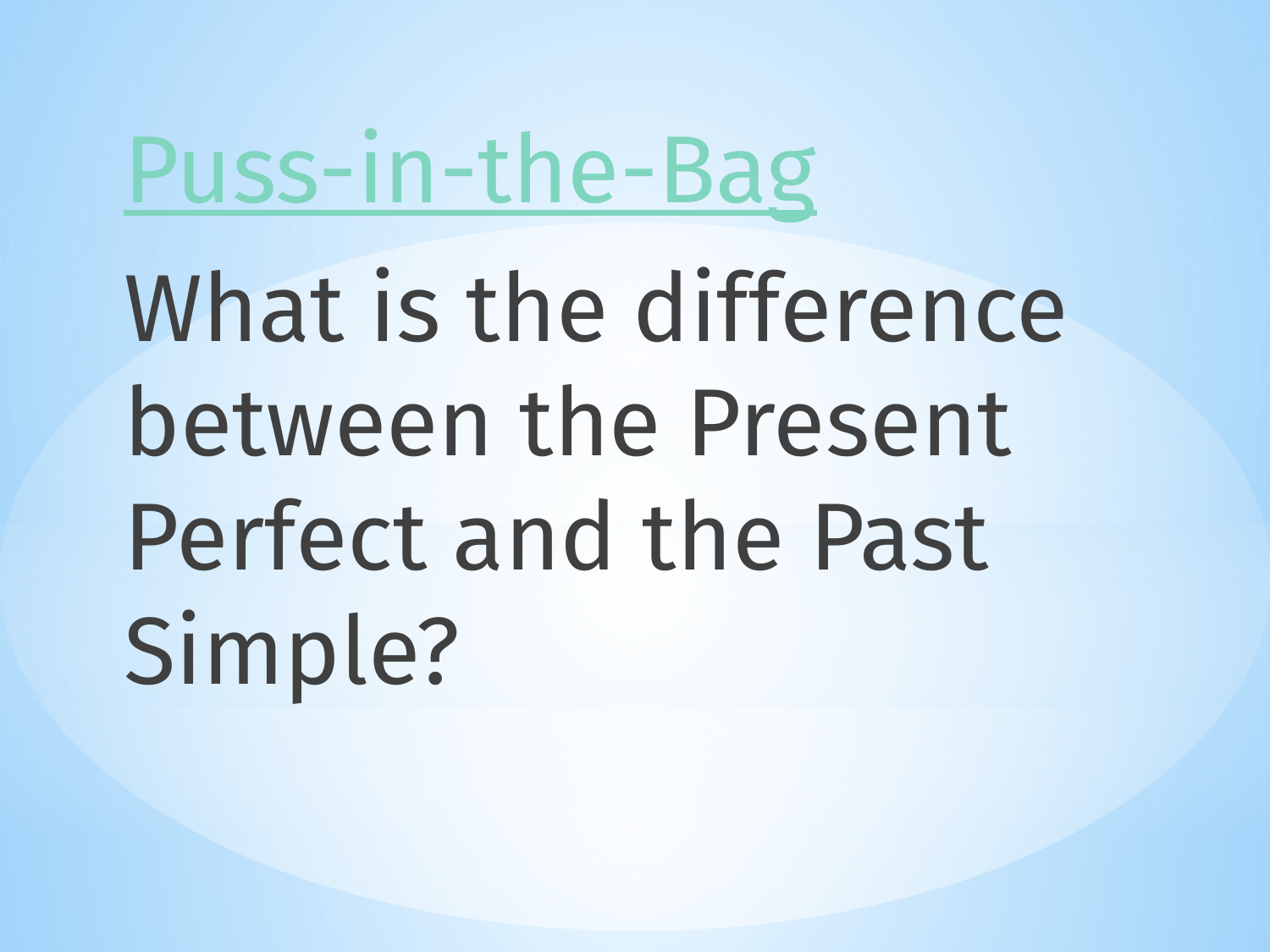

Puss-in-the-Bag
What is the difference between the Present Perfect and the Past Simple?